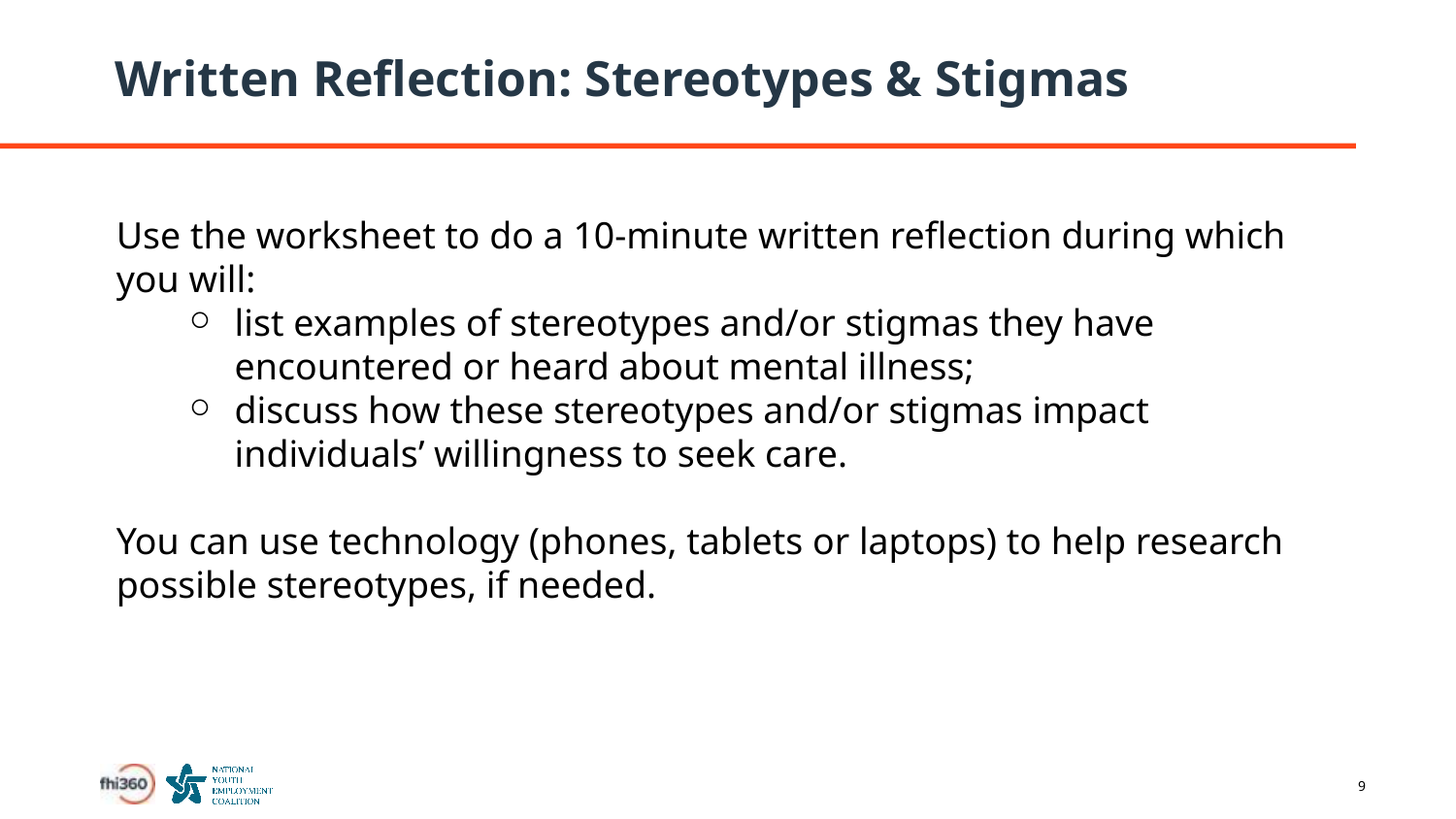

# Written Reflection: Stereotypes & Stigmas
Use the worksheet to do a 10-minute written reflection during which you will:
list examples of stereotypes and/or stigmas they have encountered or heard about mental illness;
discuss how these stereotypes and/or stigmas impact individuals’ willingness to seek care.

You can use technology (phones, tablets or laptops) to help research possible stereotypes, if needed.